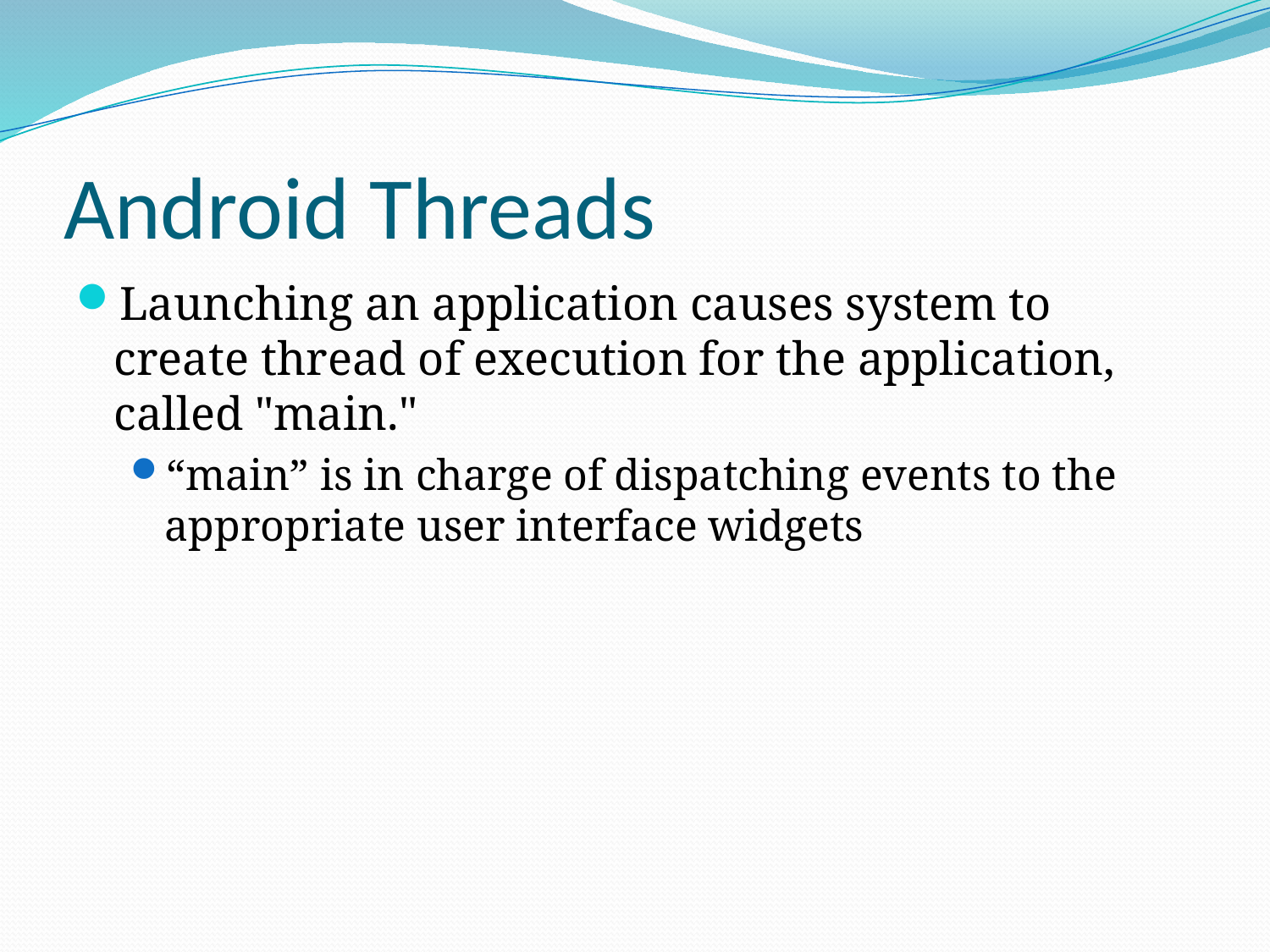

# Android Threads
Launching an application causes system to create thread of execution for the application, called "main."
“main” is in charge of dispatching events to the appropriate user interface widgets